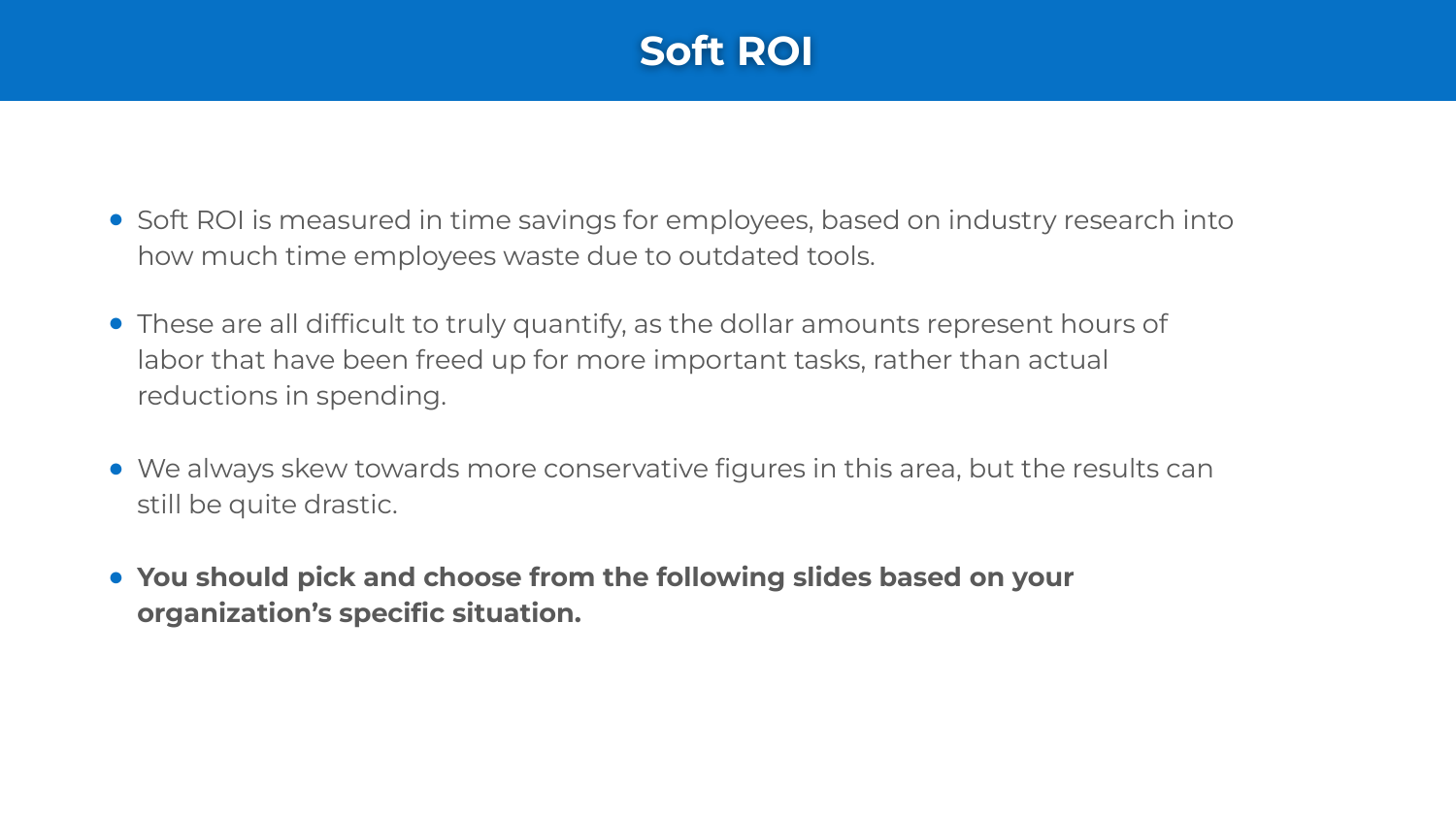

Soft ROI
Soft ROI is measured in time savings for employees, based on industry research into how much time employees waste due to outdated tools.
These are all difficult to truly quantify, as the dollar amounts represent hours of labor that have been freed up for more important tasks, rather than actual reductions in spending.
We always skew towards more conservative figures in this area, but the results can still be quite drastic.
You should pick and choose from the following slides based on your organization’s specific situation.